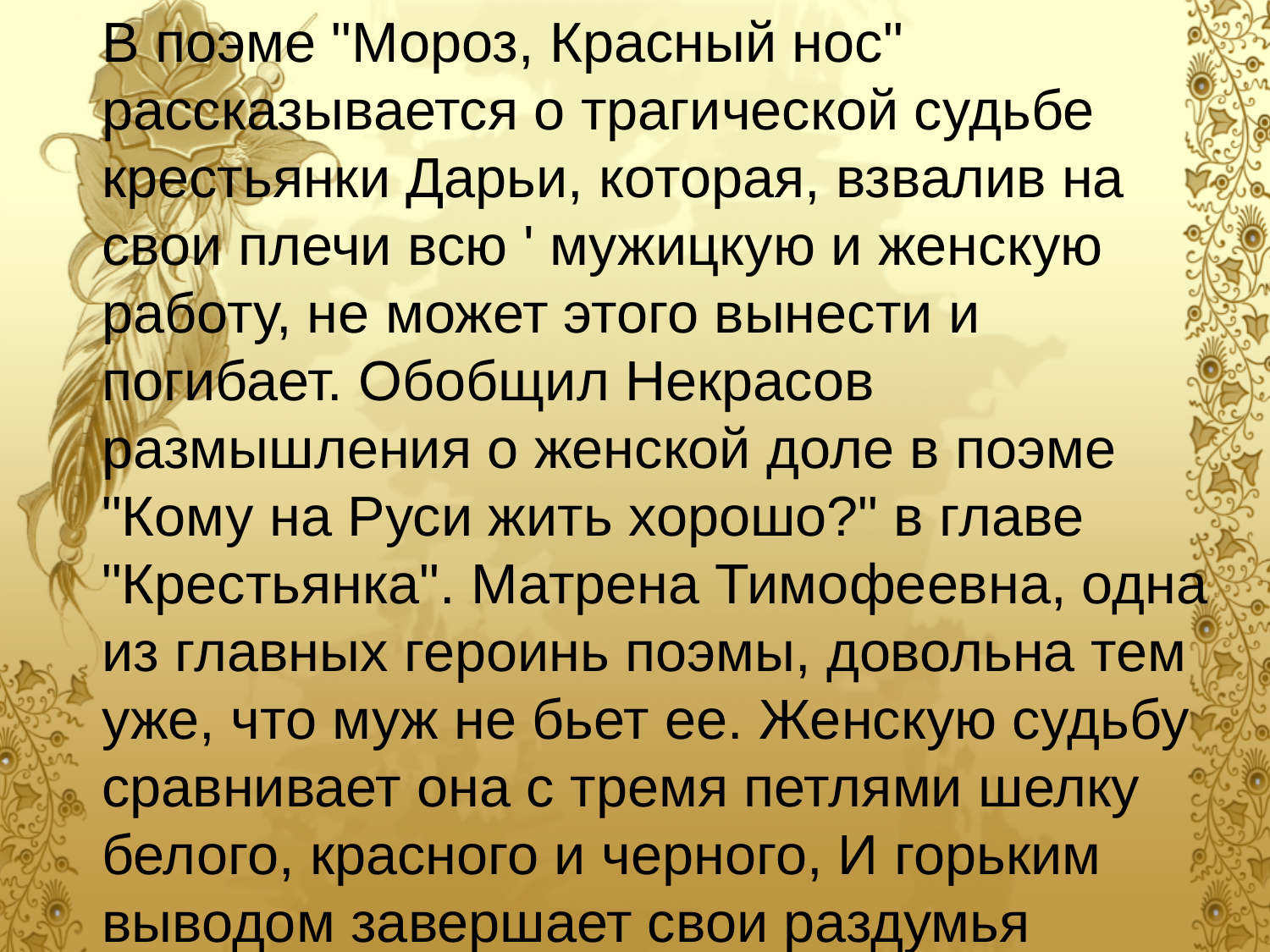

В поэме "Мороз, Красный нос" рассказывается о трагической судьбе крестьянки Дарьи, которая, взвалив на свои плечи всю ' мужицкую и женскую работу, не может этого вынести и погибает. Обобщил Некрасов размышления о женской доле в поэме "Кому на Руси жить хорошо?" в главе "Крестьянка". Матрена Тимофеевна, одна из главных героинь поэмы, довольна тем уже, что муж не бьет ее. Женскую судьбу сравнивает она с тремя петлями шелку белого, красного и черного, И горьким выводом завершает свои раздумья Матрена Тимофеевна: "Не дело вы затеяли - средь баб счастливую искать!"